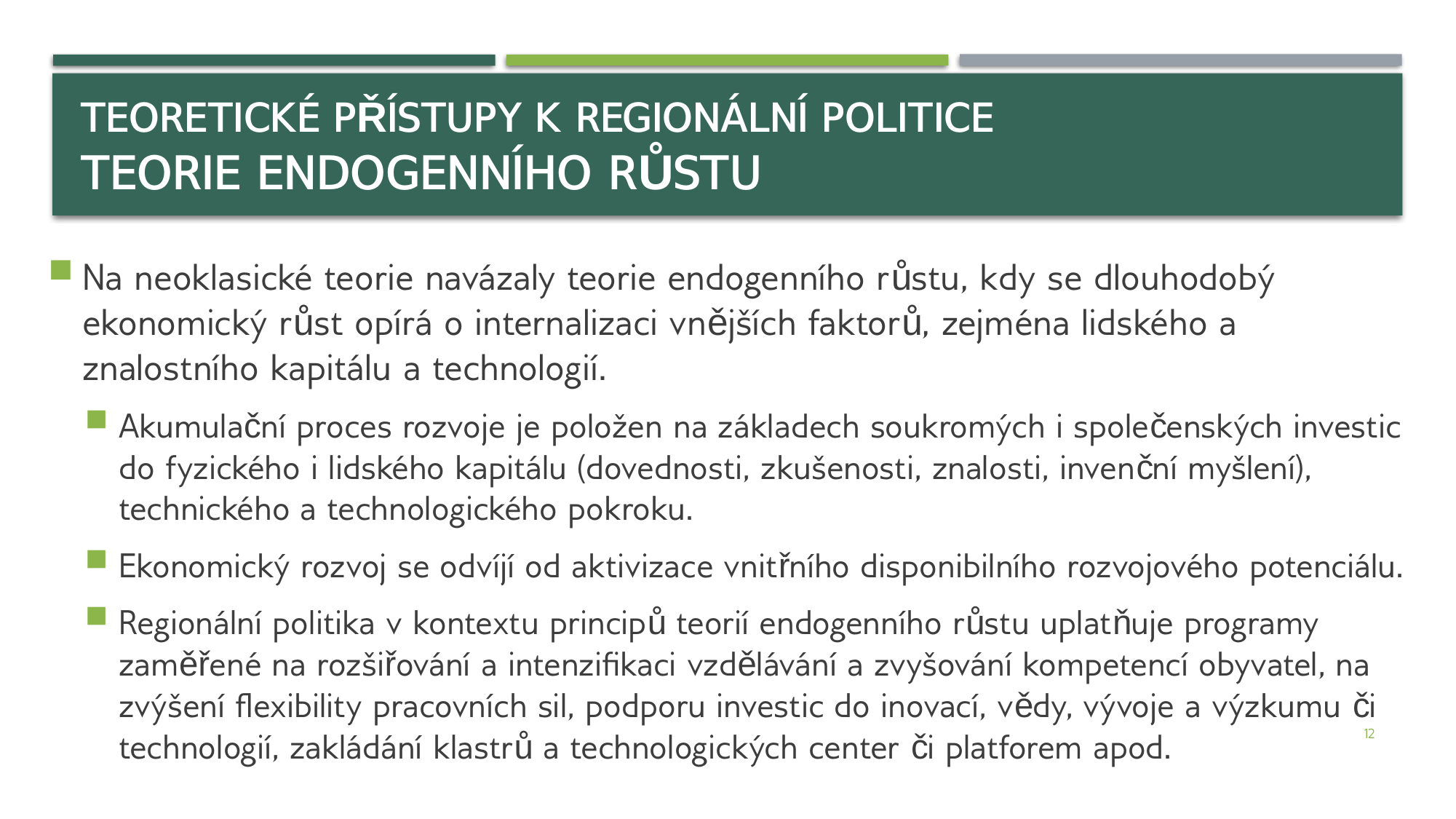

# Teoretické přístupy k regionální politice teorie endogenního růstu
Na neoklasické teorie navázaly teorie endogenního růstu, kdy se dlouhodobý ekonomický růst opírá o internalizaci vnějších faktorů, zejména lidského a znalostního kapitálu a technologií.
Akumulační proces rozvoje je položen na základech soukromých i společenských investic do fyzického i lidského kapitálu (dovednosti, zkušenosti, znalosti, invenční myšlení), technického a technologického pokroku.
Ekonomický rozvoj se odvíjí od aktivizace vnitřního disponibilního rozvojového potenciálu.
Regionální politika v kontextu principů teorií endogenního růstu uplatňuje programy zaměřené na rozšiřování a intenzifikaci vzdělávání a zvyšování kompetencí obyvatel, na zvýšení flexibility pracovních sil, podporu investic do inovací, vědy, vývoje a výzkumu či technologií, zakládání klastrů a technologických center či platforem apod.
12